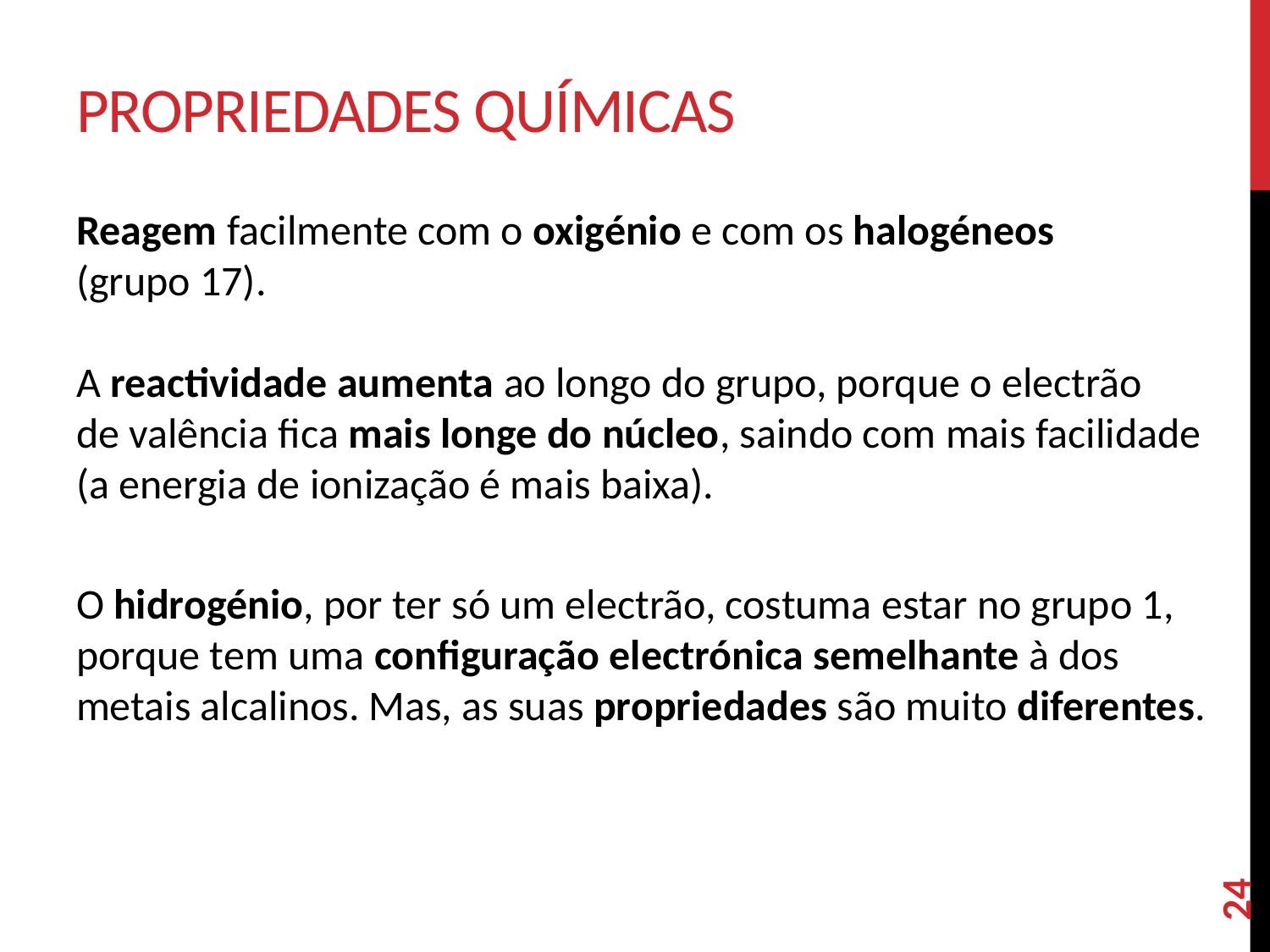

propriedades Químicas
Reagem facilmente com o oxigénio e com os halogéneos
(grupo 17).
A reactividade aumenta ao longo do grupo, porque o electrão
de valência fica mais longe do núcleo, saindo com mais facilidade (a energia de ionização é mais baixa).

O hidrogénio, por ter só um electrão, costuma estar no grupo 1, porque tem uma configuração electrónica semelhante à dos metais alcalinos. Mas, as suas propriedades são muito diferentes.

24